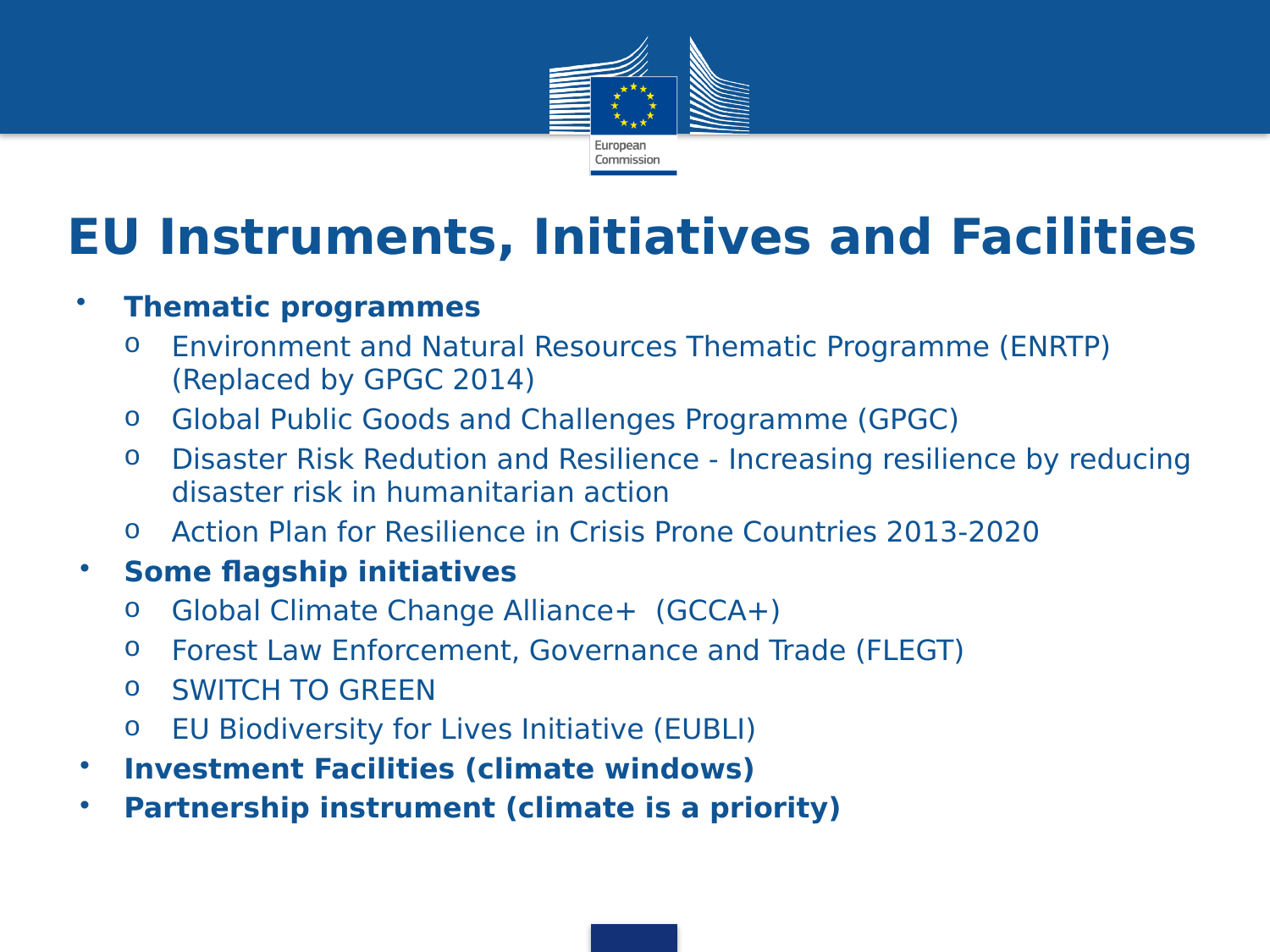

# EU Instruments, Initiatives and Facilities
Thematic programmes
Environment and Natural Resources Thematic Programme (ENRTP) (Replaced by GPGC 2014)
Global Public Goods and Challenges Programme (GPGC)
Disaster Risk Redution and Resilience - Increasing resilience by reducing disaster risk in humanitarian action
Action Plan for Resilience in Crisis Prone Countries 2013-2020
Some flagship initiatives
Global Climate Change Alliance+  (GCCA+)
Forest Law Enforcement, Governance and Trade (FLEGT)
SWITCH TO GREEN
EU Biodiversity for Lives Initiative (EUBLI)
Investment Facilities (climate windows)
Partnership instrument (climate is a priority)